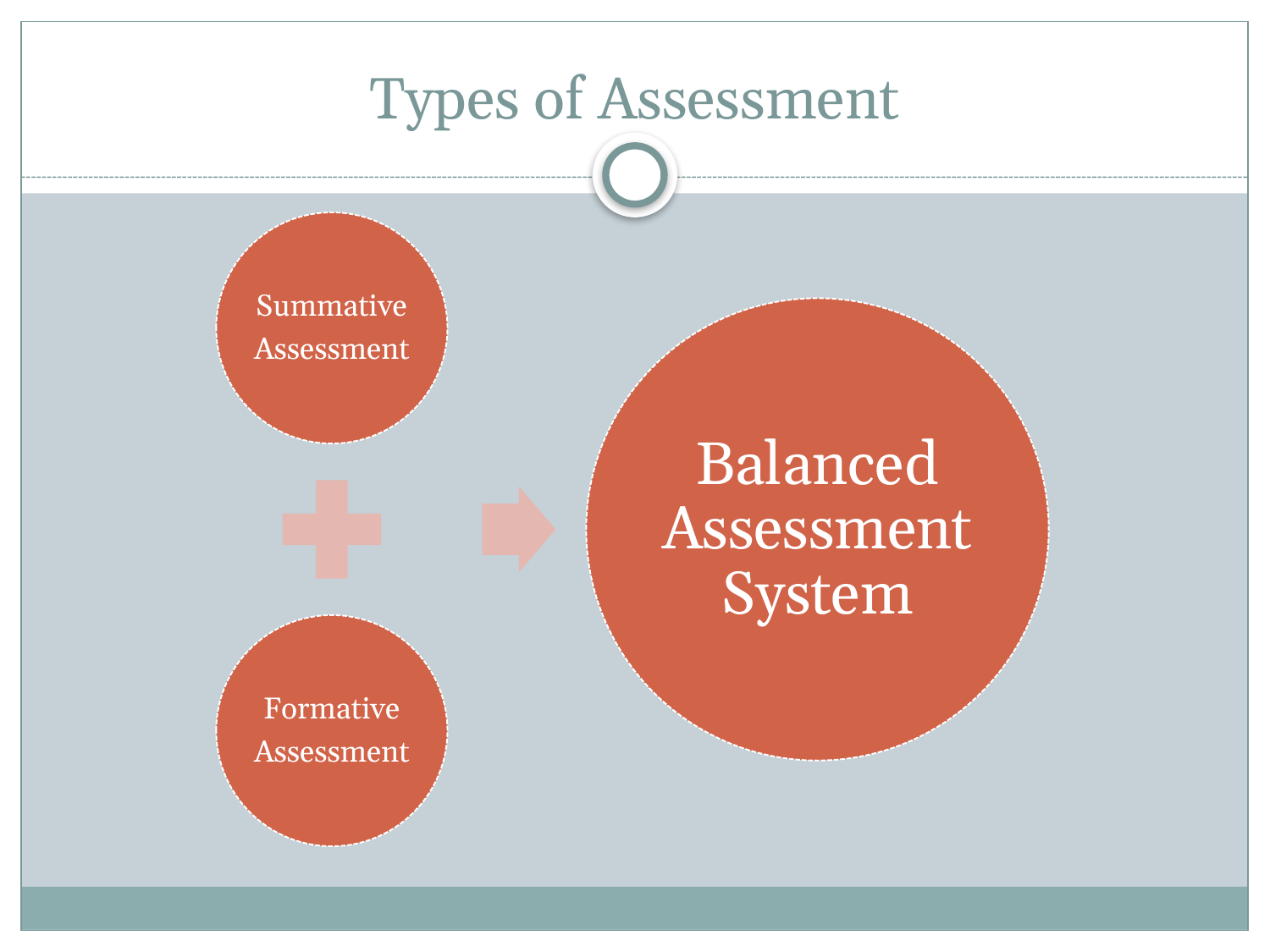

# Types of Assessment
Summative
Assessment
Balanced Assessment System

Formative
Assessment